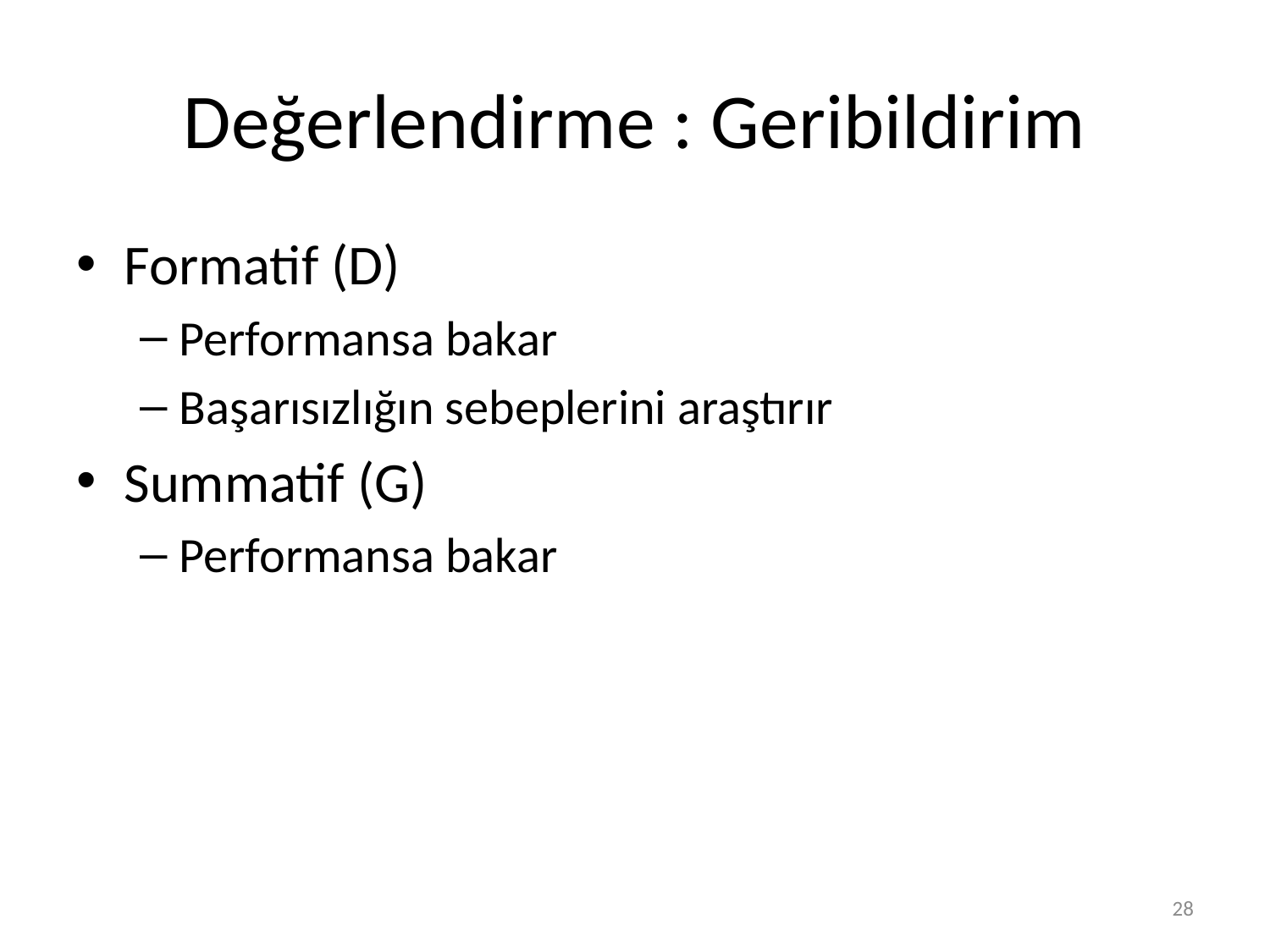

# Değerlendirme : Geribildirim
Formatif (D)
Performansa bakar
Başarısızlığın sebeplerini araştırır
Summatif (G)
Performansa bakar
28